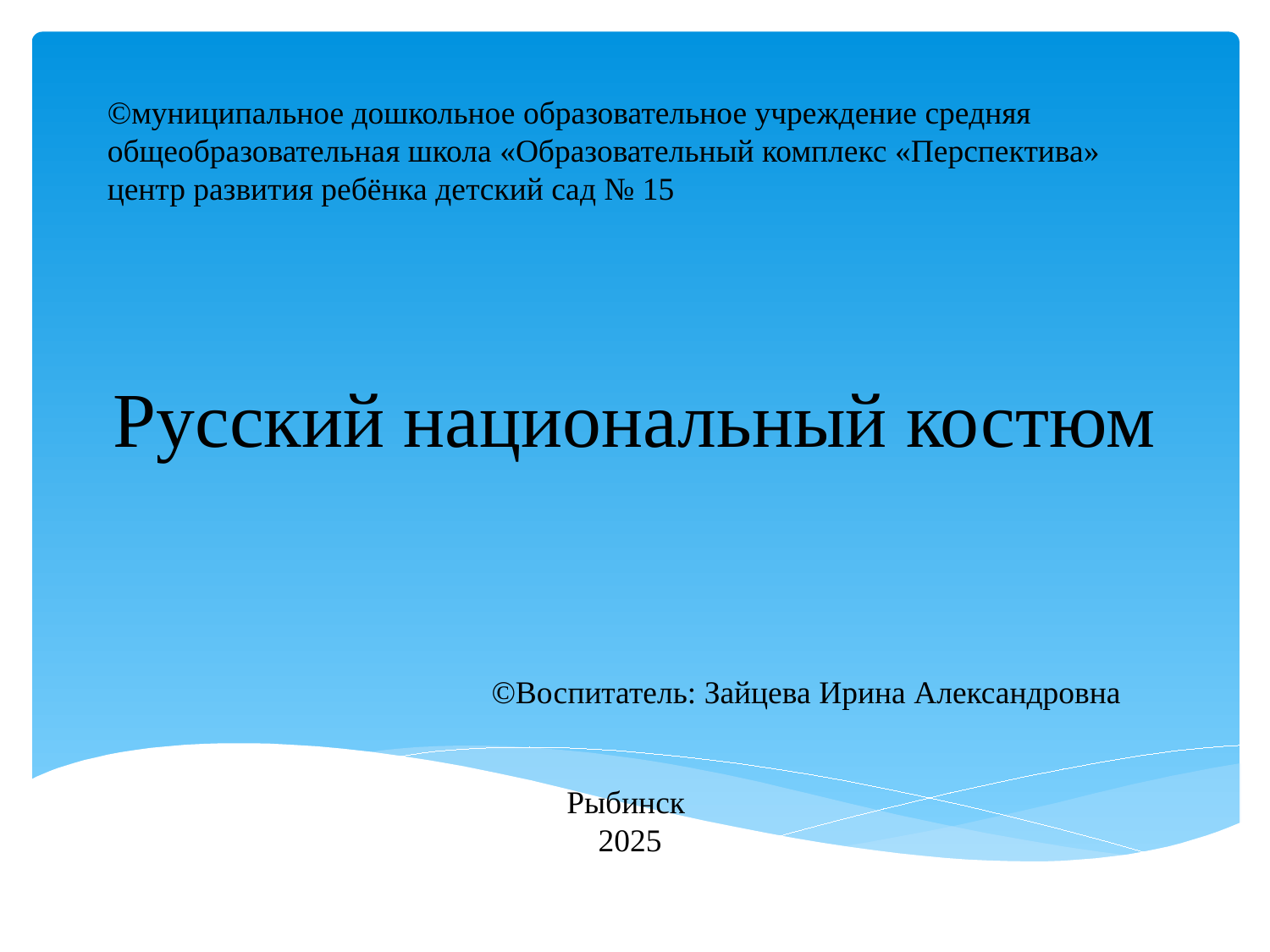

©муниципальное дошкольное образовательное учреждение средняя общеобразовательная школа «Образовательный комплекс «Перспектива» центр развития ребёнка детский сад № 15
# Русский национальный костюм
                        ©Воспитатель: Зайцева Ирина Александровна
Рыбинск
2025